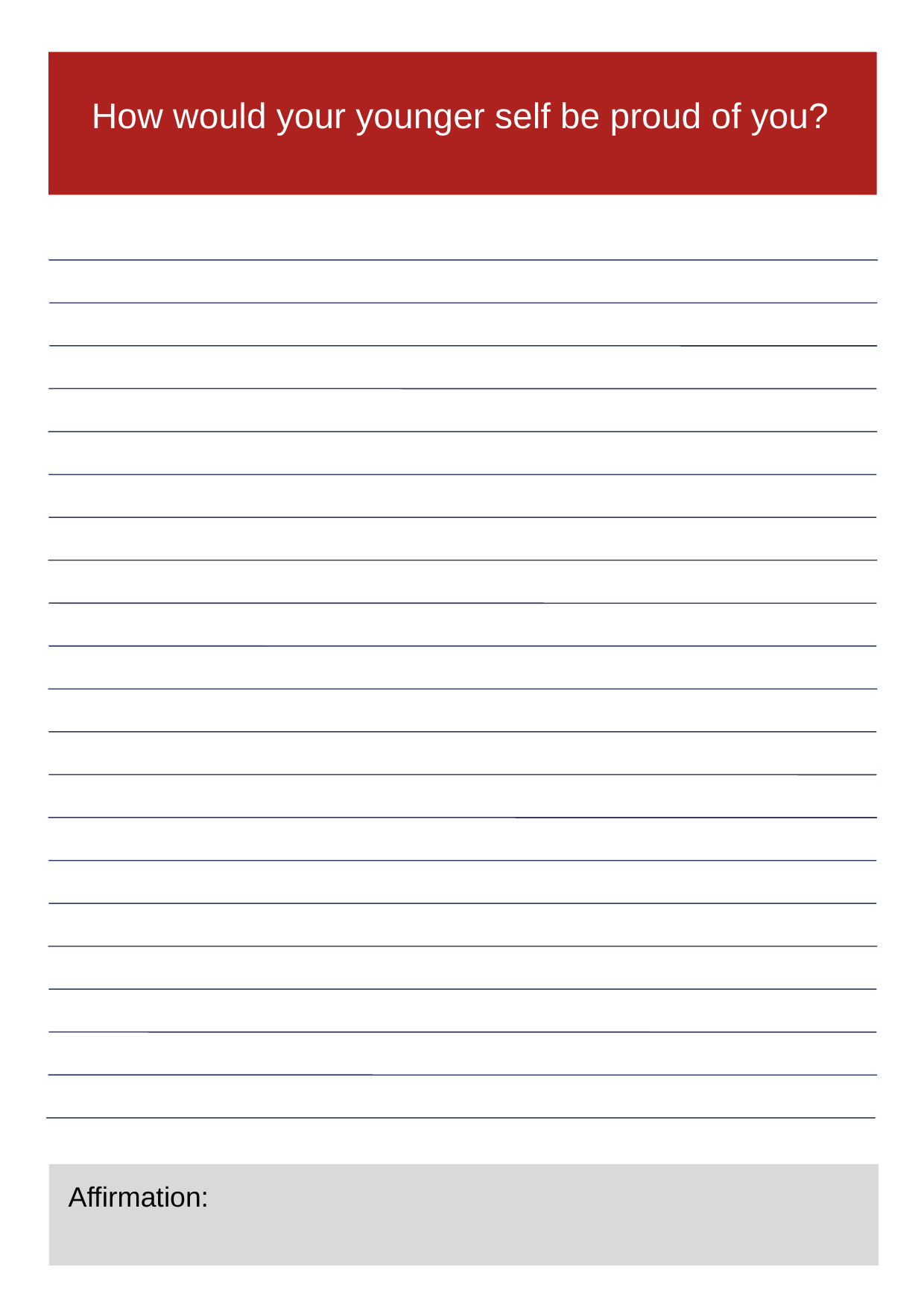

How would your younger self be proud of you?

Affirmation: